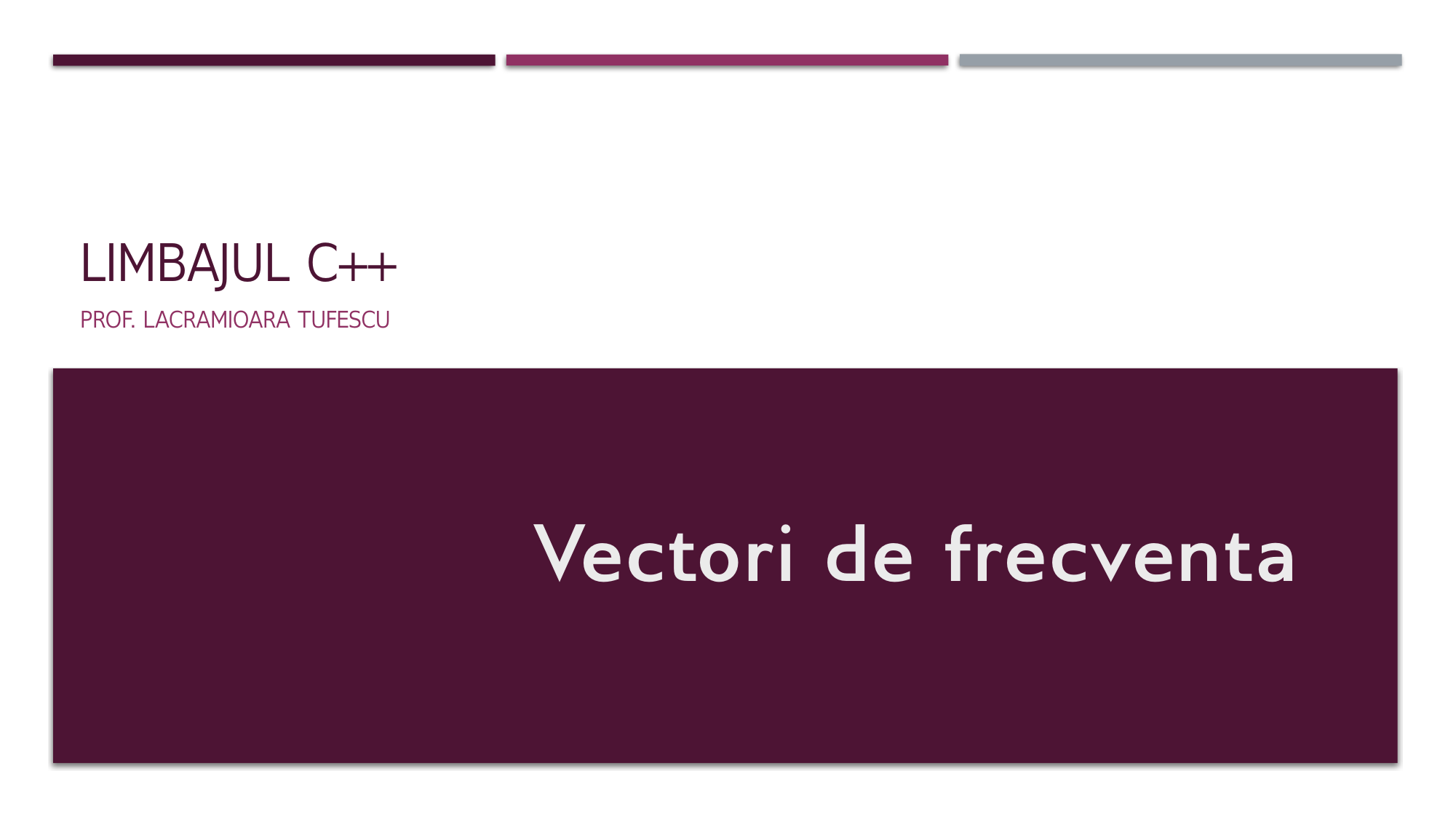

# limbajul C++
PROF. Lacramioara tufescu
Vectori de frecventa